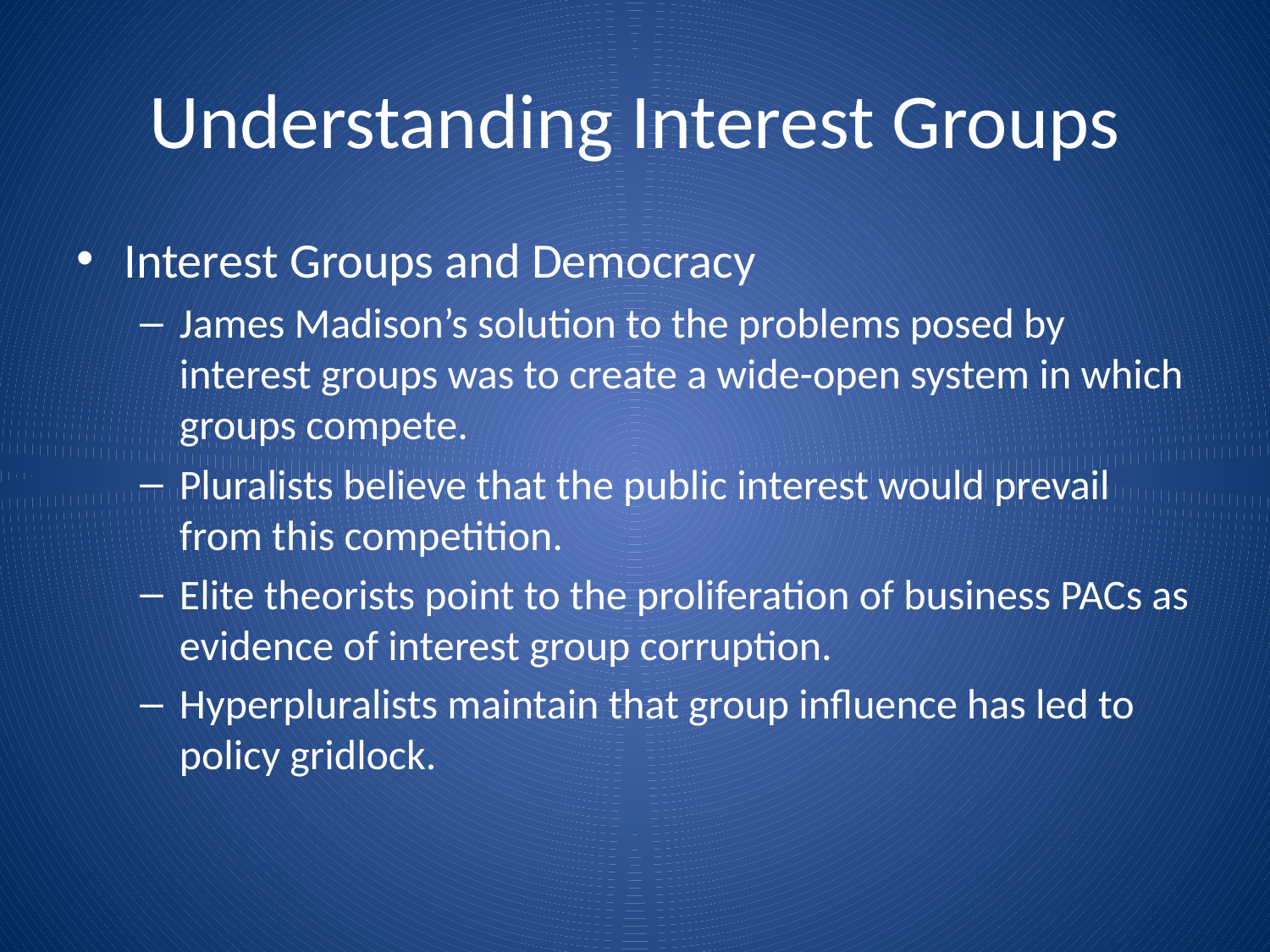

# Understanding Interest Groups
Interest Groups and Democracy
James Madison’s solution to the problems posed by interest groups was to create a wide-open system in which groups compete.
Pluralists believe that the public interest would prevail from this competition.
Elite theorists point to the proliferation of business PACs as evidence of interest group corruption.
Hyperpluralists maintain that group influence has led to policy gridlock.